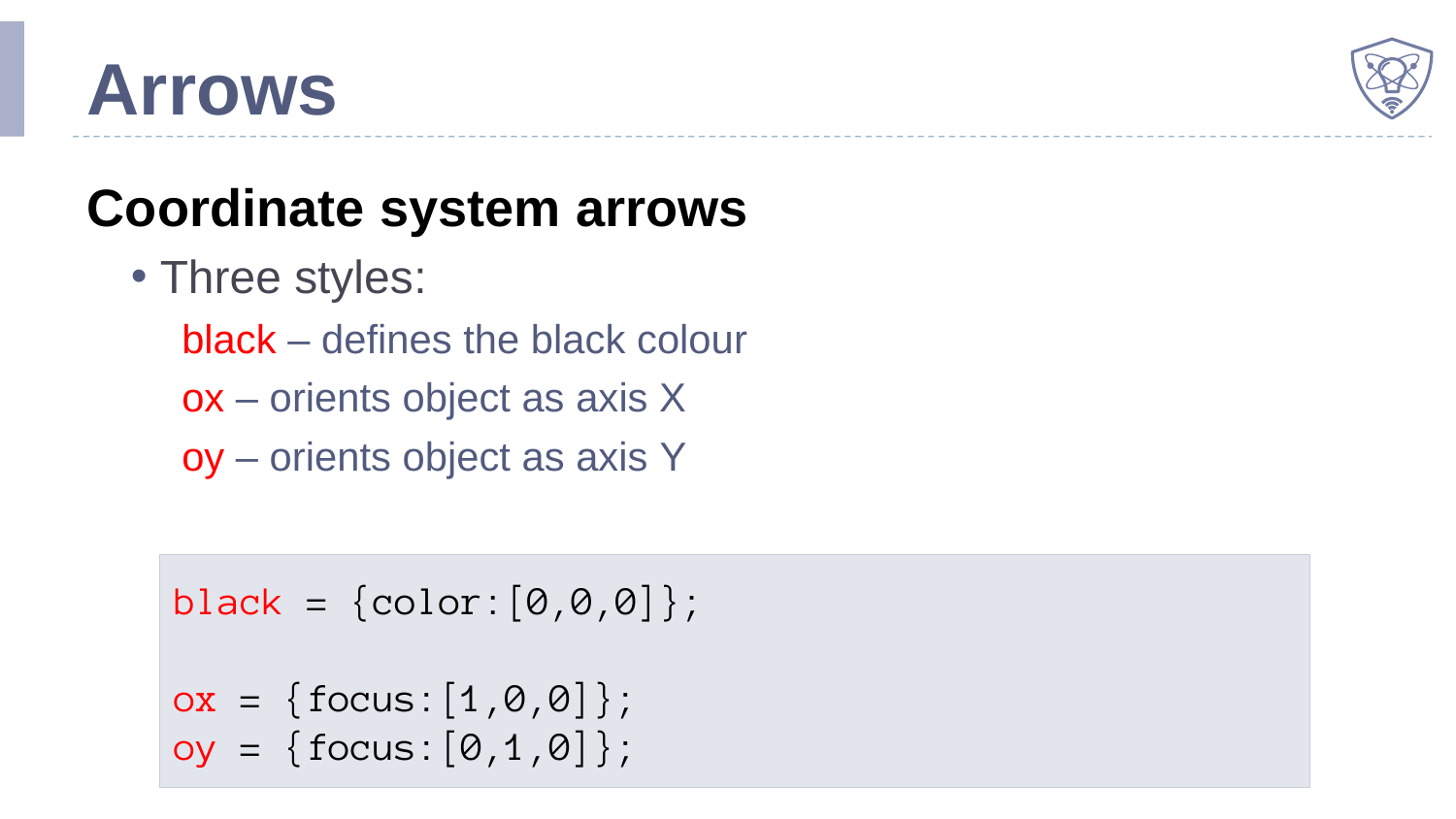

# Arrows
Coordinate system arrows
Three styles:
black – defines the black colour
ox – orients object as axis X
oy – orients object as axis Y
black = {color:[0,0,0]};

ox = {focus:[1,0,0]};
oy = {focus:[0,1,0]};